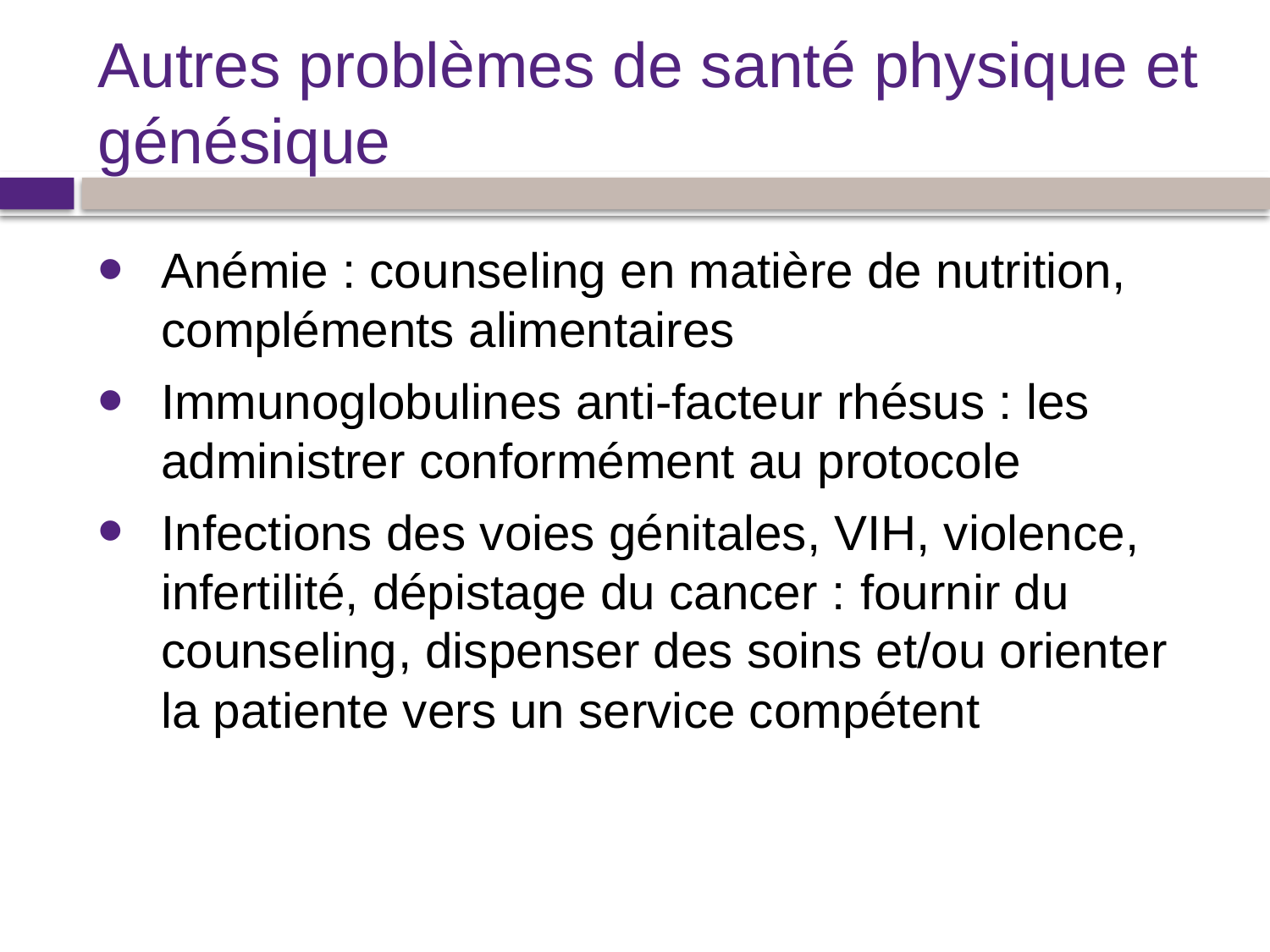

# Autres problèmes de santé physique et génésique
Anémie : counseling en matière de nutrition, compléments alimentaires
Immunoglobulines anti-facteur rhésus : les administrer conformément au protocole
Infections des voies génitales, VIH, violence, infertilité, dépistage du cancer : fournir du counseling, dispenser des soins et/ou orienter la patiente vers un service compétent